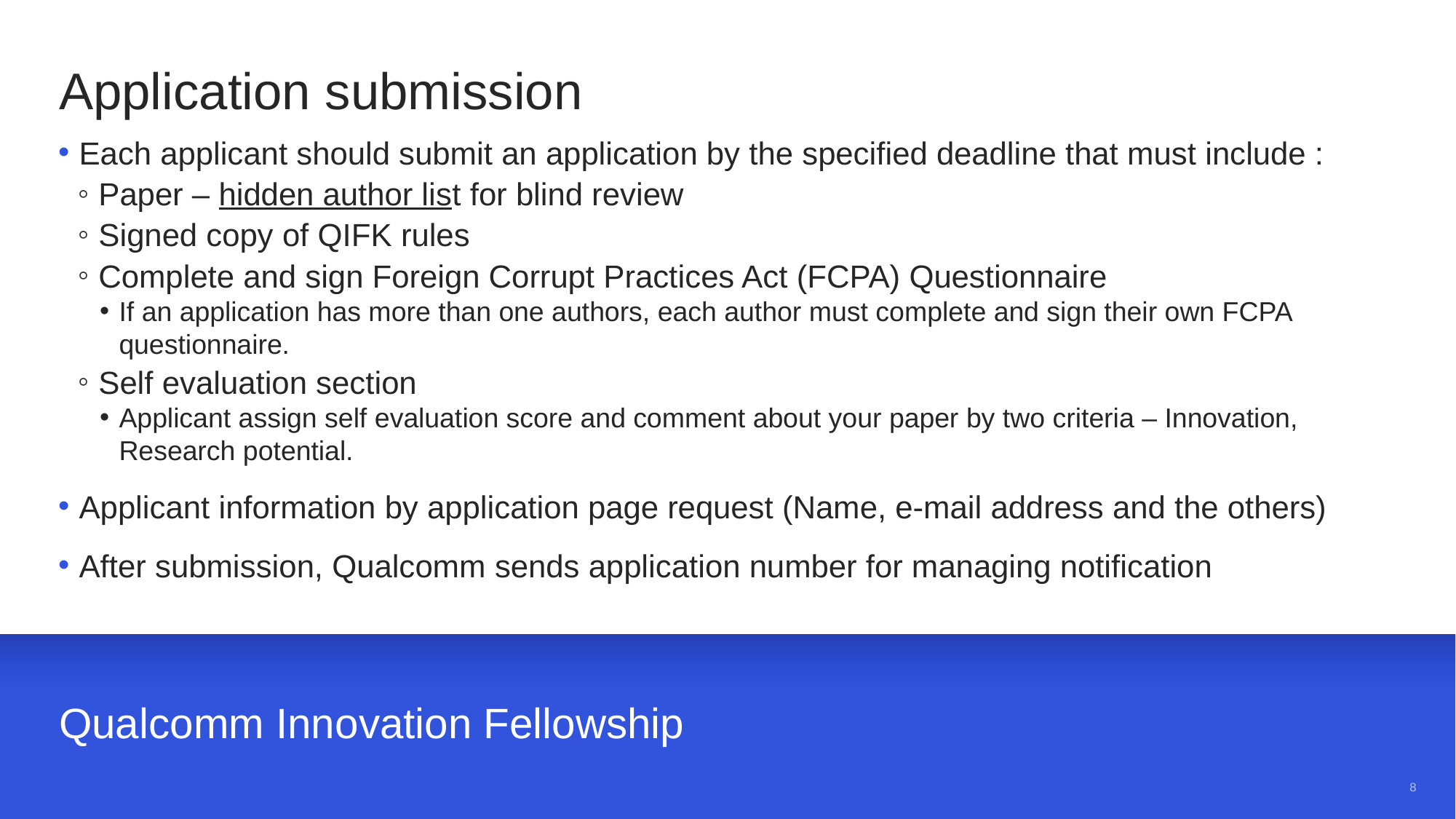

# Application submission
Each applicant should submit an application by the specified deadline that must include :
Paper – hidden author list for blind review
Signed copy of QIFK rules
Complete and sign Foreign Corrupt Practices Act (FCPA) Questionnaire
If an application has more than one authors, each author must complete and sign their own FCPA questionnaire.
Self evaluation section
Applicant assign self evaluation score and comment about your paper by two criteria – Innovation, Research potential.
Applicant information by application page request (Name, e-mail address and the others)
After submission, Qualcomm sends application number for managing notification

Qualcomm Innovation Fellowship